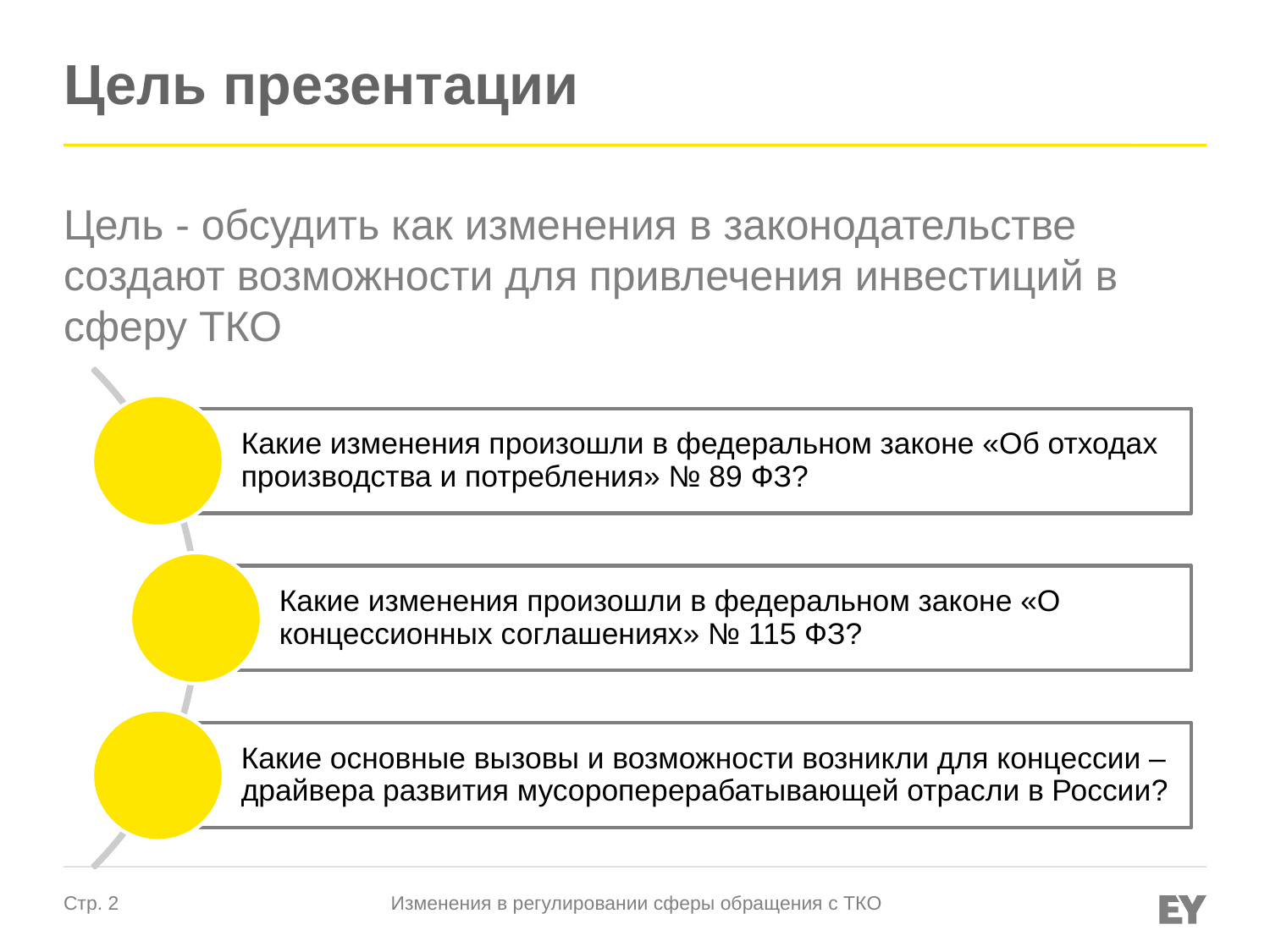

# Цель презентации
Цель - обсудить как изменения в законодательстве создают возможности для привлечения инвестиций в сферу ТКО

Какие изменения произошли в федеральном законе «Об отходах производства и потребления» № 89 ФЗ?
Какие изменения произошли в федеральном законе «О концессионных соглашениях» № 115 ФЗ?
Какие основные вызовы и возможности возникли для концессии – драйвера развития мусороперерабатывающей отрасли в России?
Изменения в регулировании сферы обращения с ТКО